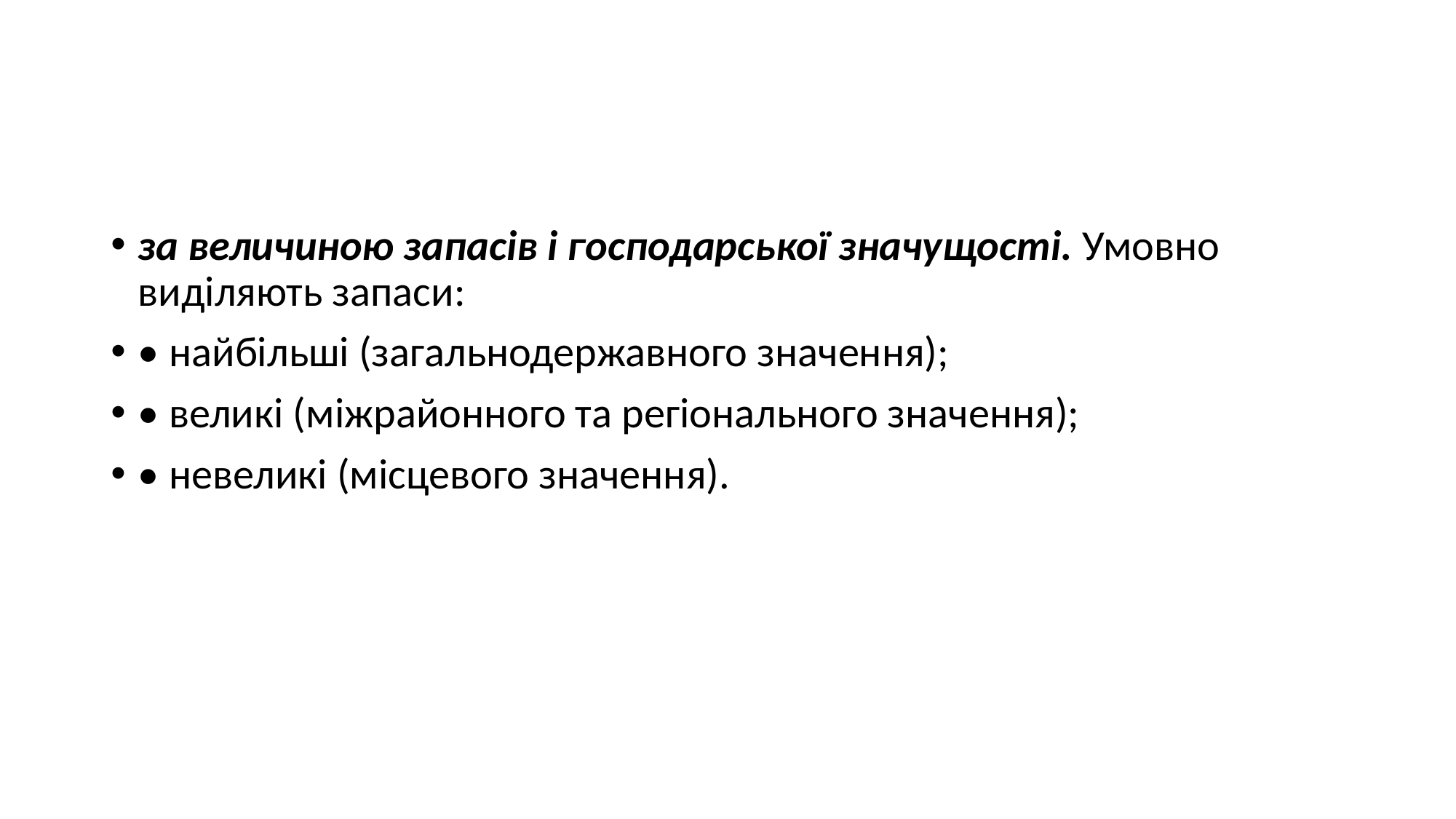

#
за величиною запасів і господарської значущості. Умовно виділяють запаси:
• найбільші (загальнодержавного значення);
• великі (міжрайонного та регіонального значення);
• невеликі (місцевого значення).